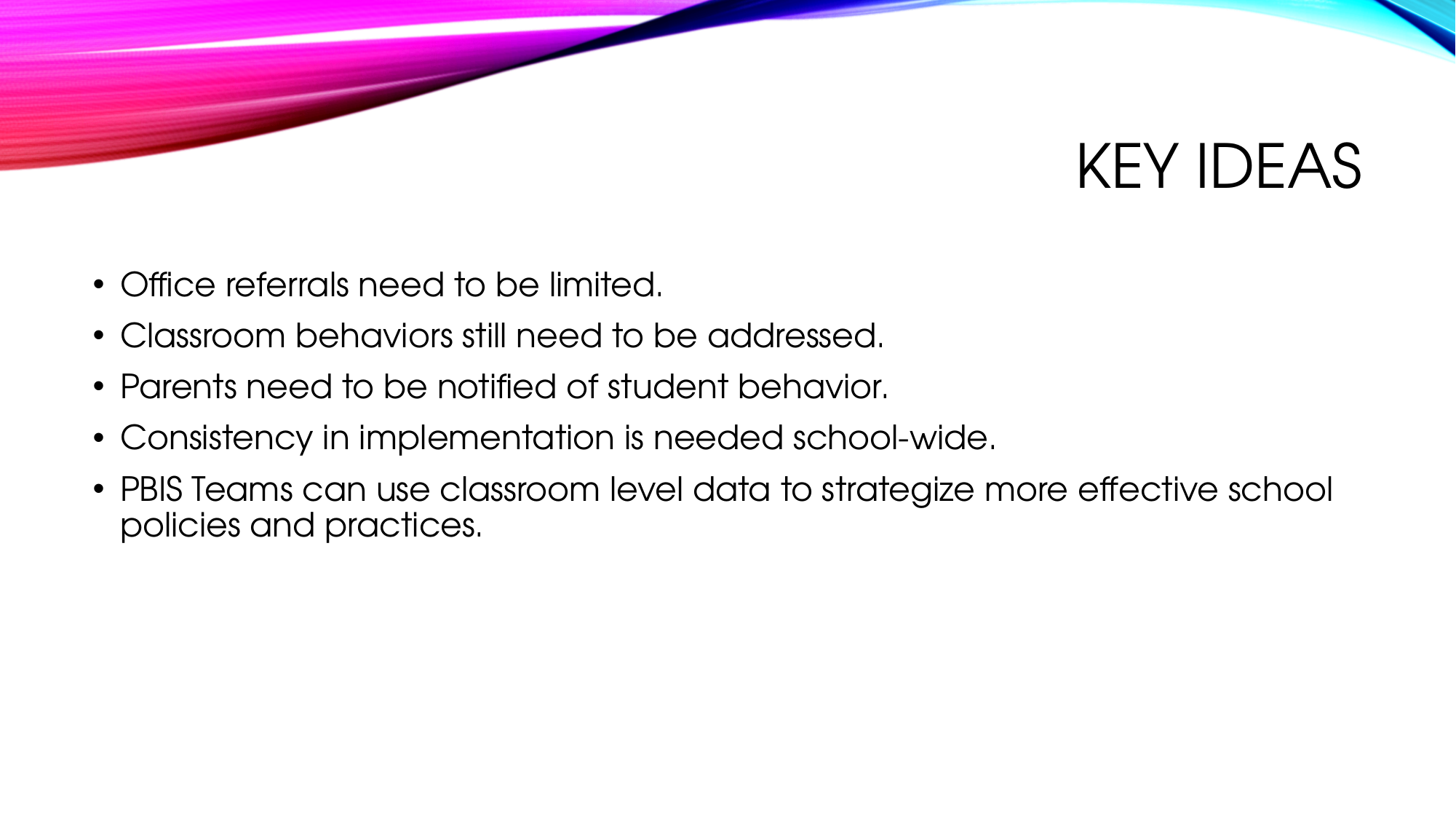

# Key Ideas
Office referrals need to be limited.
Classroom behaviors still need to be addressed.
Parents need to be notified of student behavior.
Consistency in implementation is needed school-wide.
PBIS Teams can use classroom level data to strategize more effective school policies and practices.